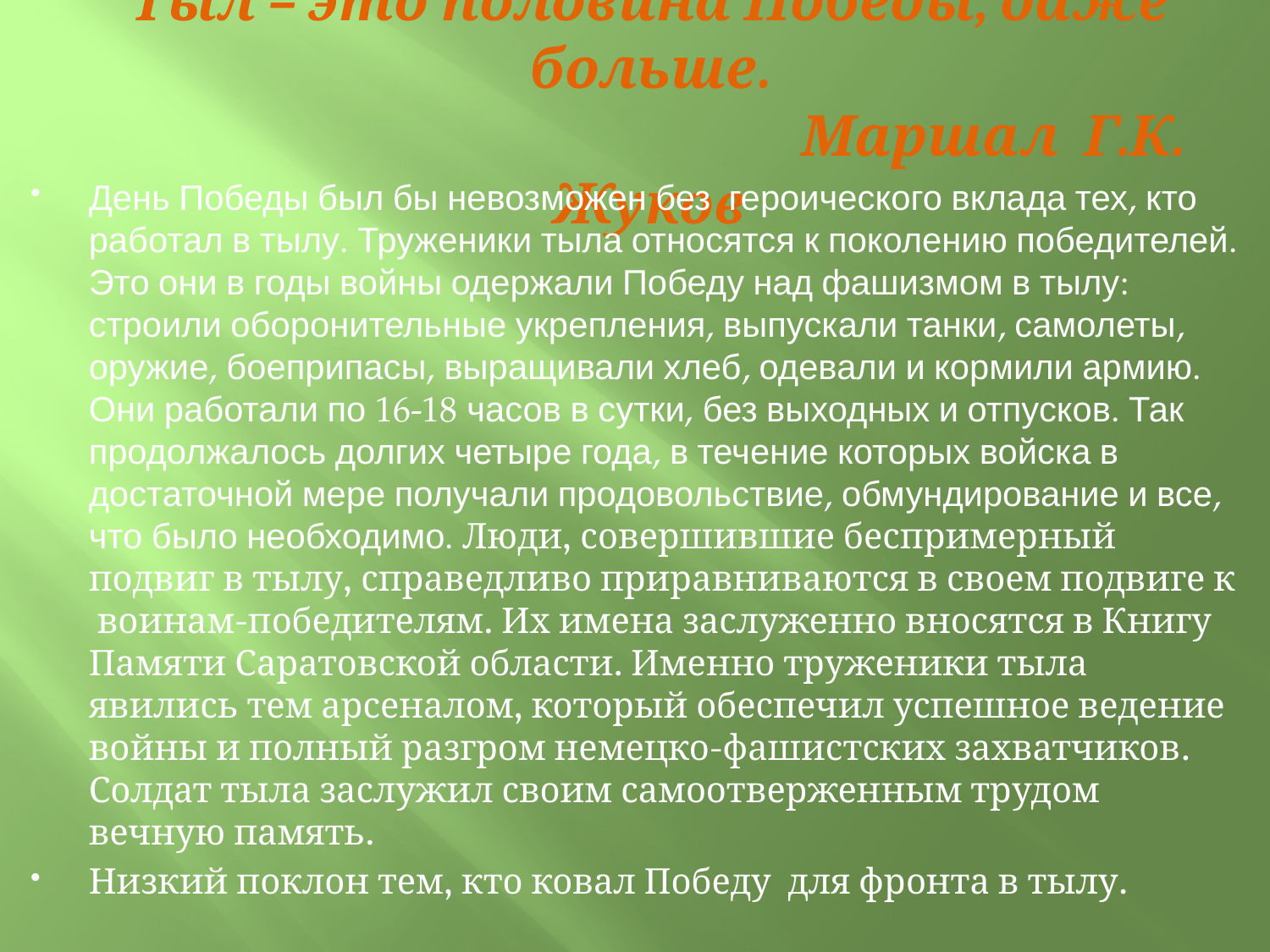

# Тыл – это половина Победы, даже больше. Маршал  Г.К. Жуков
День Победы был бы невозможен без  героического вклада тех, кто работал в тылу. Труженики тыла относятся к поколению победителей. Это они в годы войны одержали Победу над фашизмом в тылу: строили оборонительные укрепления, выпускали танки, самолеты, оружие, боеприпасы, выращивали хлеб, одевали и кормили армию. Они работали по 16-18 часов в сутки, без выходных и отпусков. Так продолжалось долгих четыре года, в течение которых войска в достаточной мере получали продовольствие, обмундирование и все, что было необходимо. Люди, совершившие беспримерный подвиг в тылу, справедливо приравниваются в своем подвиге к  воинам-победителям. Их имена заслуженно вносятся в Книгу Памяти Саратовской области. Именно труженики тыла явились тем арсеналом, который обеспечил успешное ведение войны и полный разгром немецко-фашистских захватчиков. Солдат тыла заслужил своим самоотверженным трудом вечную память.
Низкий поклон тем, кто ковал Победу  для фронта в тылу.